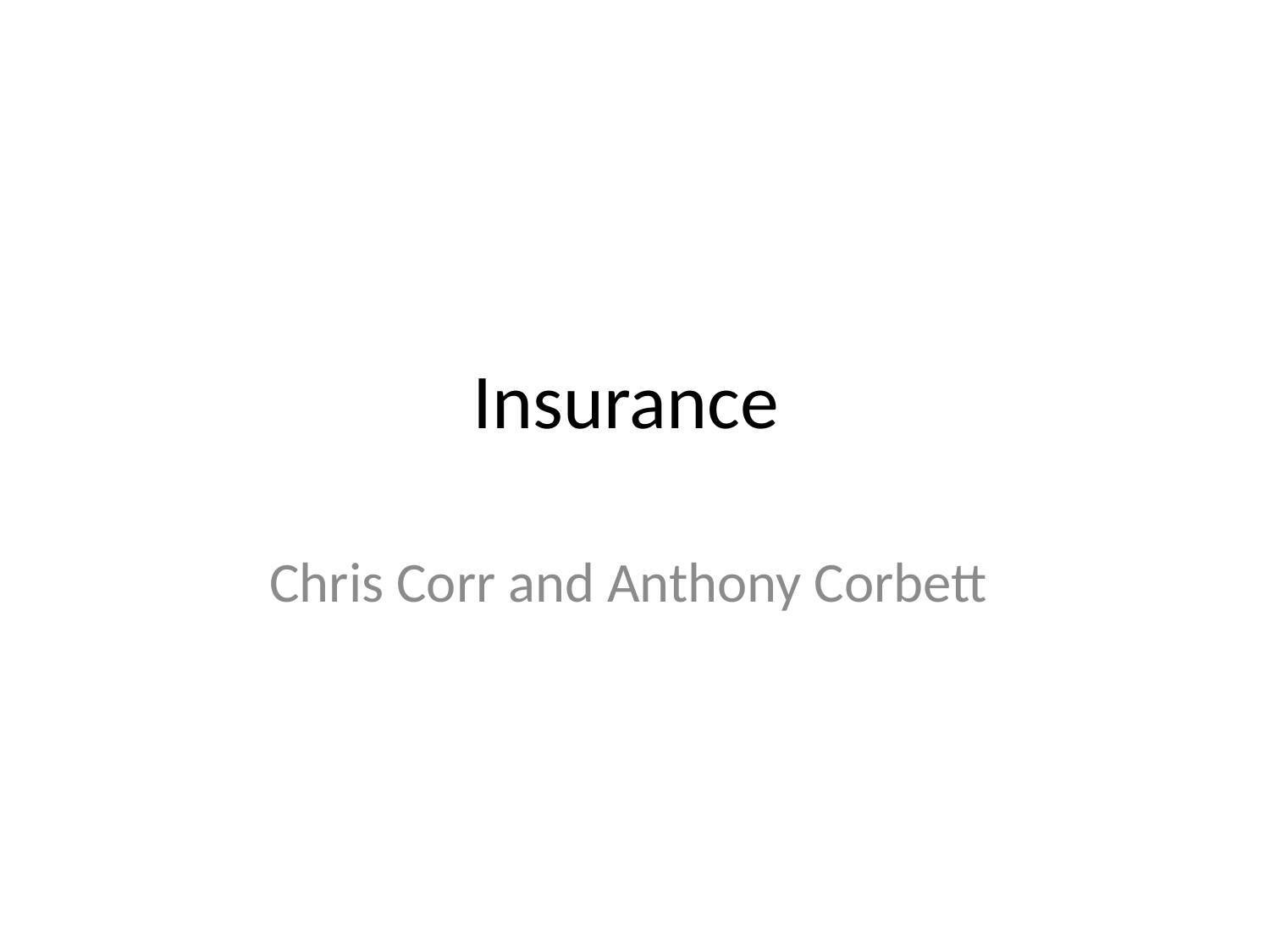

# Insurance
Chris Corr and Anthony Corbett